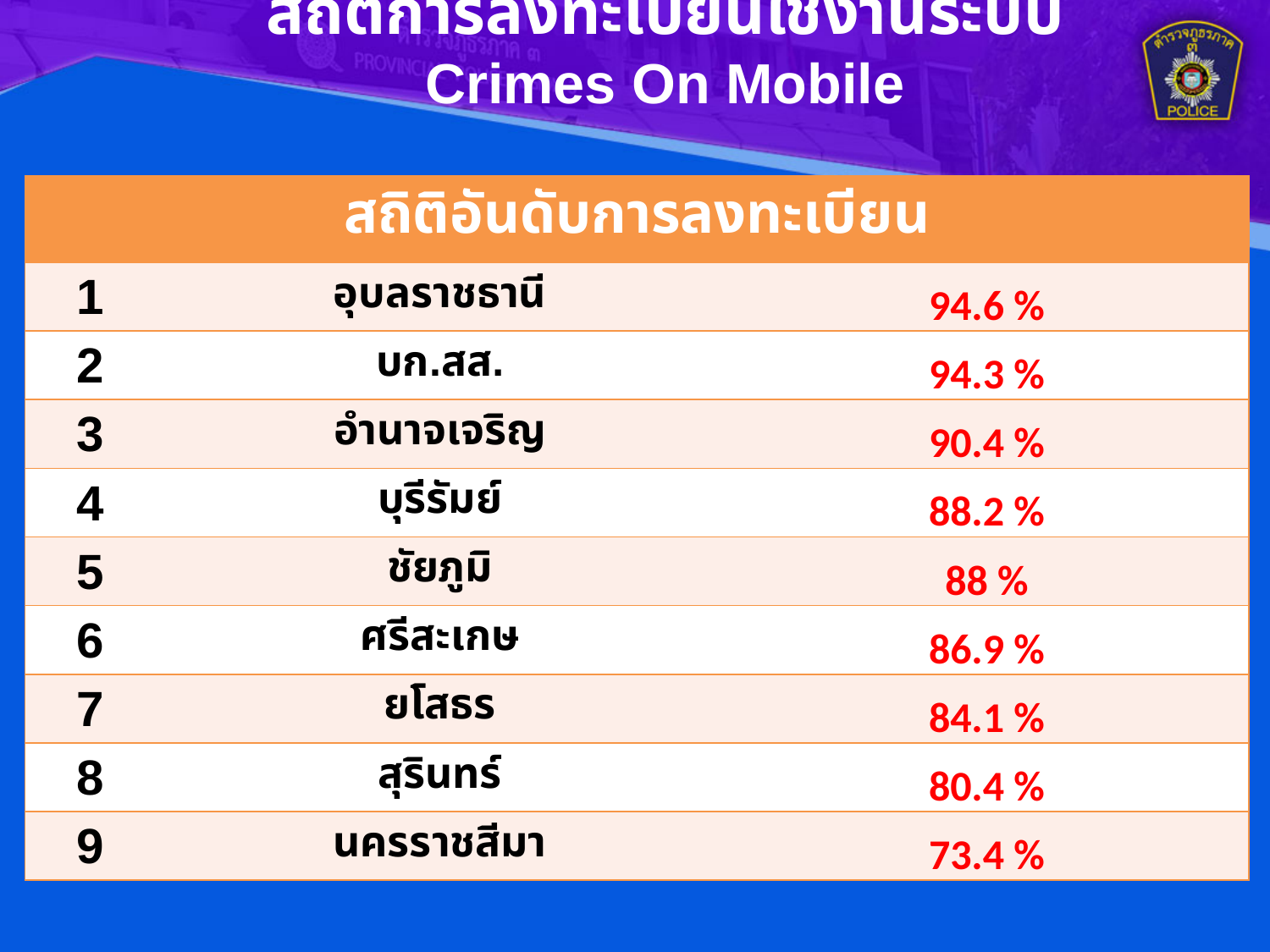

สถิติการลงทะเบียนใช้งานระบบ Crimes On Mobile

| สถิติอันดับการลงทะเบียน |  |  |
| --- | --- | --- |
| 1 | อุบลราชธานี | 94.6 % |
| 2 | บก.สส. | 94.3 % |
| 3 | อำนาจเจริญ | 90.4 % |
| 4 | บุรีรัมย์ | 88.2 % |
| 5 | ชัยภูมิ | 88 % |
| 6 | ศรีสะเกษ | 86.9 % |
| 7 | ยโสธร | 84.1 % |
| 8 | สุรินทร์ | 80.4 % |
| 9 | นครราชสีมา | 73.4 % |